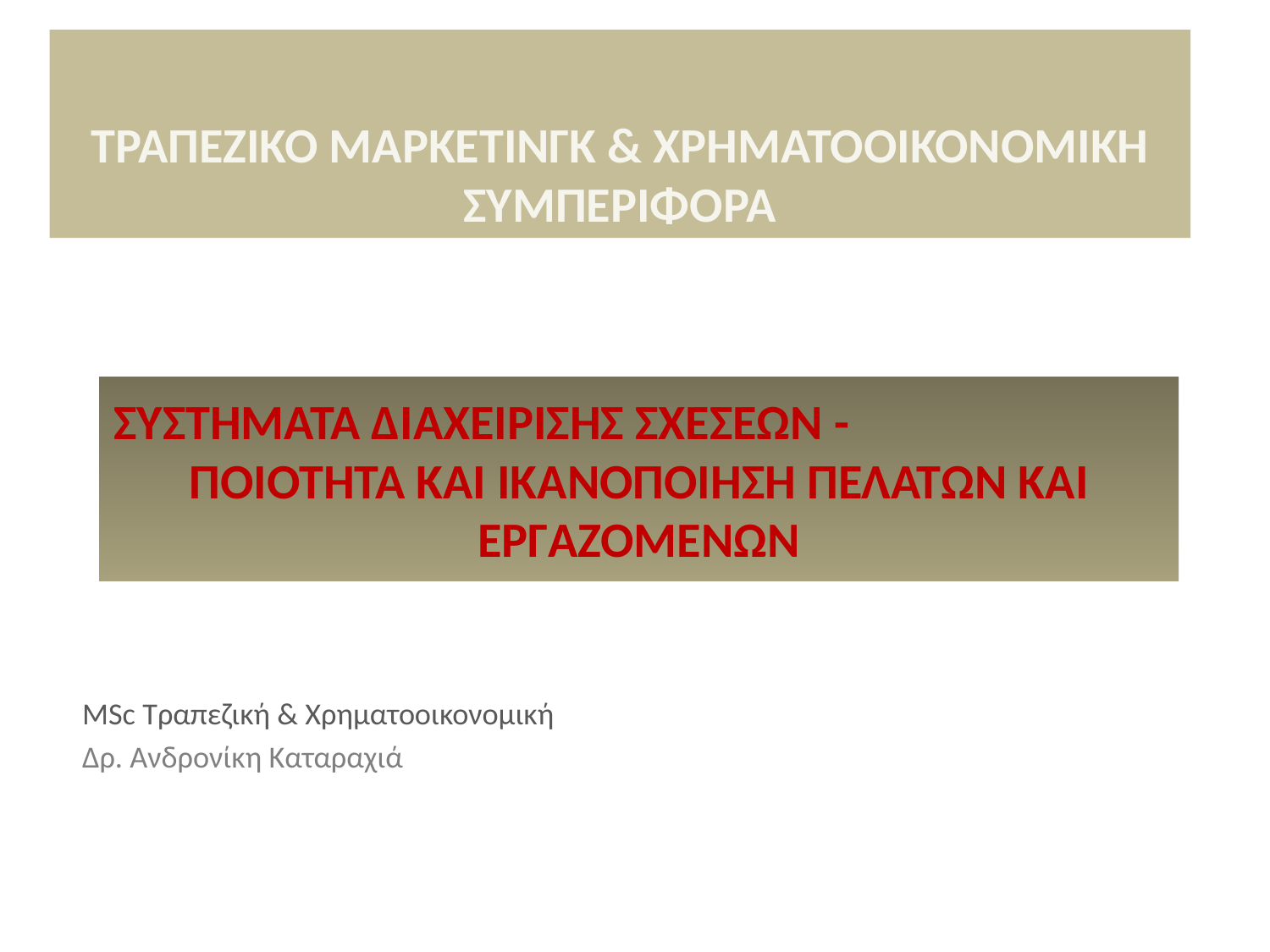

ΤΡΑΠΕΖΙΚΟ ΜΑΡΚΕΤΙΝΓΚ & ΧΡΗΜΑΤΟΟΙΚΟΝΟΜΙΚΗ ΣΥΜΠΕΡΙΦΟΡΑ
# ΣΥΣΤΗΜΑΤΑ ΔΙΑΧΕΙΡΙΣΗΣ ΣΧΕΣΕΩΝ -                             ΠΟΙΟΤΗΤΑ ΚΑΙ ΙΚΑΝΟΠΟΙΗΣΗ ΠΕΛΑΤΩΝ ΚΑΙ ΕΡΓΑΖΟΜΕΝΩΝ

MSc Τραπεζική & Χρηματοοικονομική
Δρ. Ανδρονίκη Καταραχιά